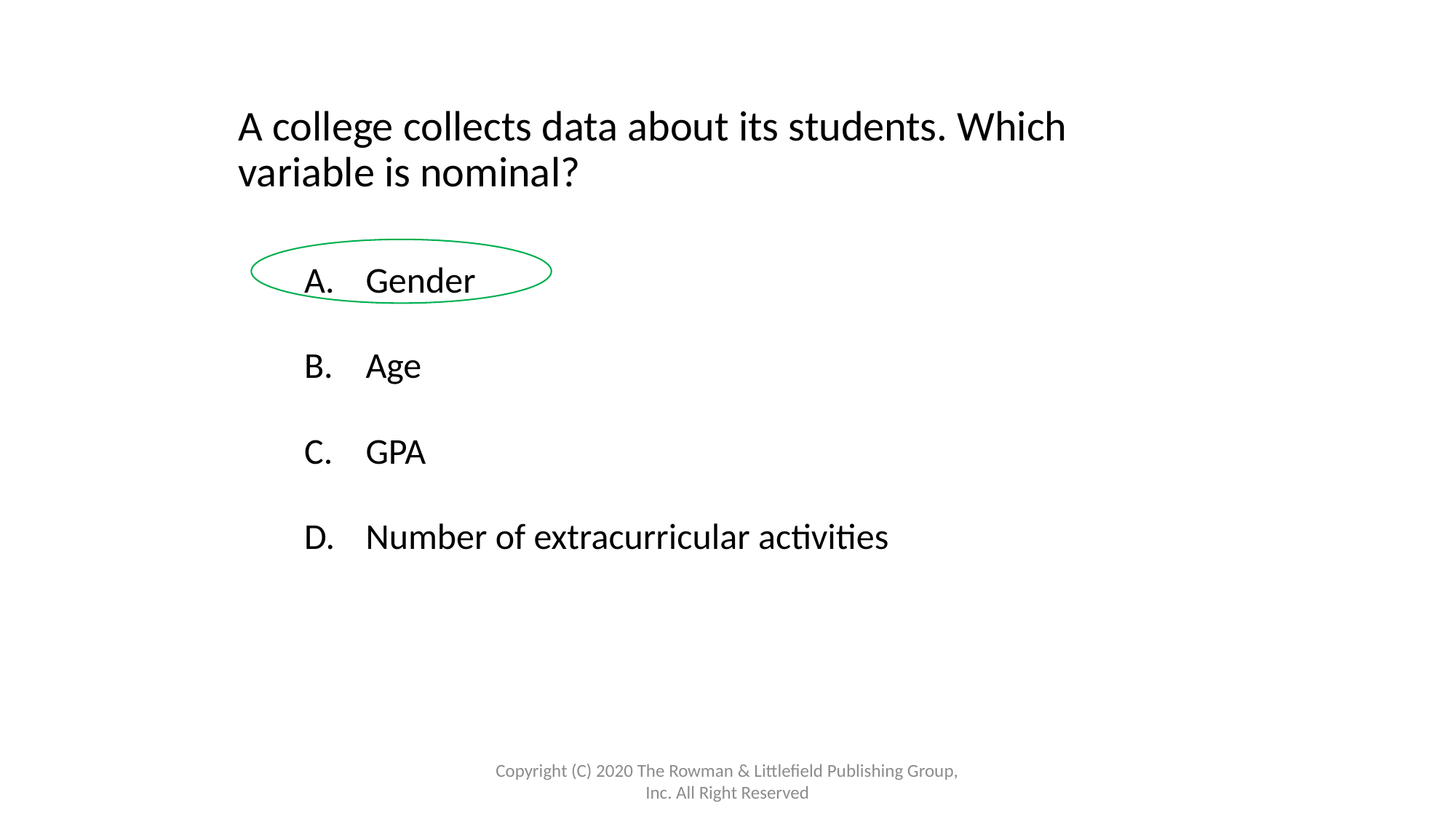

# A college collects data about its students. Which variable is nominal?
Gender
Age
GPA
Number of extracurricular activities

Copyright (C) 2020 The Rowman & Littlefield Publishing Group, Inc. All Right Reserved